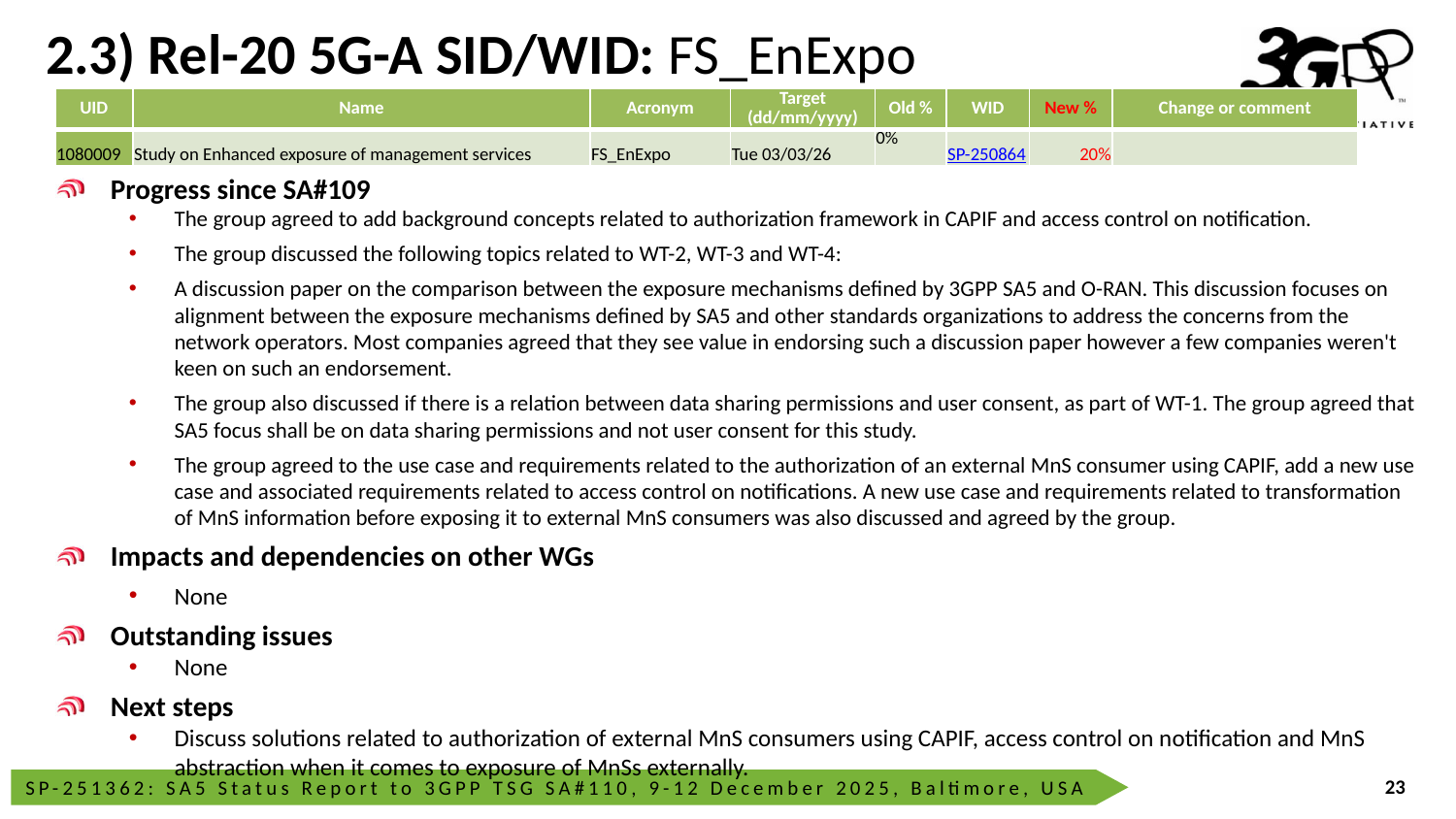

# 2.3) Rel-20 5G-A SID/WID: FS_EnExpo
| UID | Name | Acronym | Target (dd/mm/yyyy) | Old % | WID | New % | Change or comment |
| --- | --- | --- | --- | --- | --- | --- | --- |
| 1080009 | Study on Enhanced exposure of management services | FS\_EnExpo | Tue 03/03/26 | 0% | SP-250864 | 20% |  |

Progress since SA#109
The group agreed to add background concepts related to authorization framework in CAPIF and access control on notification.
The group discussed the following topics related to WT-2, WT-3 and WT-4:
A discussion paper on the comparison between the exposure mechanisms defined by 3GPP SA5 and O-RAN. This discussion focuses on alignment between the exposure mechanisms defined by SA5 and other standards organizations to address the concerns from the network operators. Most companies agreed that they see value in endorsing such a discussion paper however a few companies weren't keen on such an endorsement.
The group also discussed if there is a relation between data sharing permissions and user consent, as part of WT-1. The group agreed that SA5 focus shall be on data sharing permissions and not user consent for this study.
The group agreed to the use case and requirements related to the authorization of an external MnS consumer using CAPIF, add a new use case and associated requirements related to access control on notifications. A new use case and requirements related to transformation of MnS information before exposing it to external MnS consumers was also discussed and agreed by the group.
Impacts and dependencies on other WGs
None
Outstanding issues
None
Next steps
Discuss solutions related to authorization of external MnS consumers using CAPIF, access control on notification and MnS abstraction when it comes to exposure of MnSs externally.